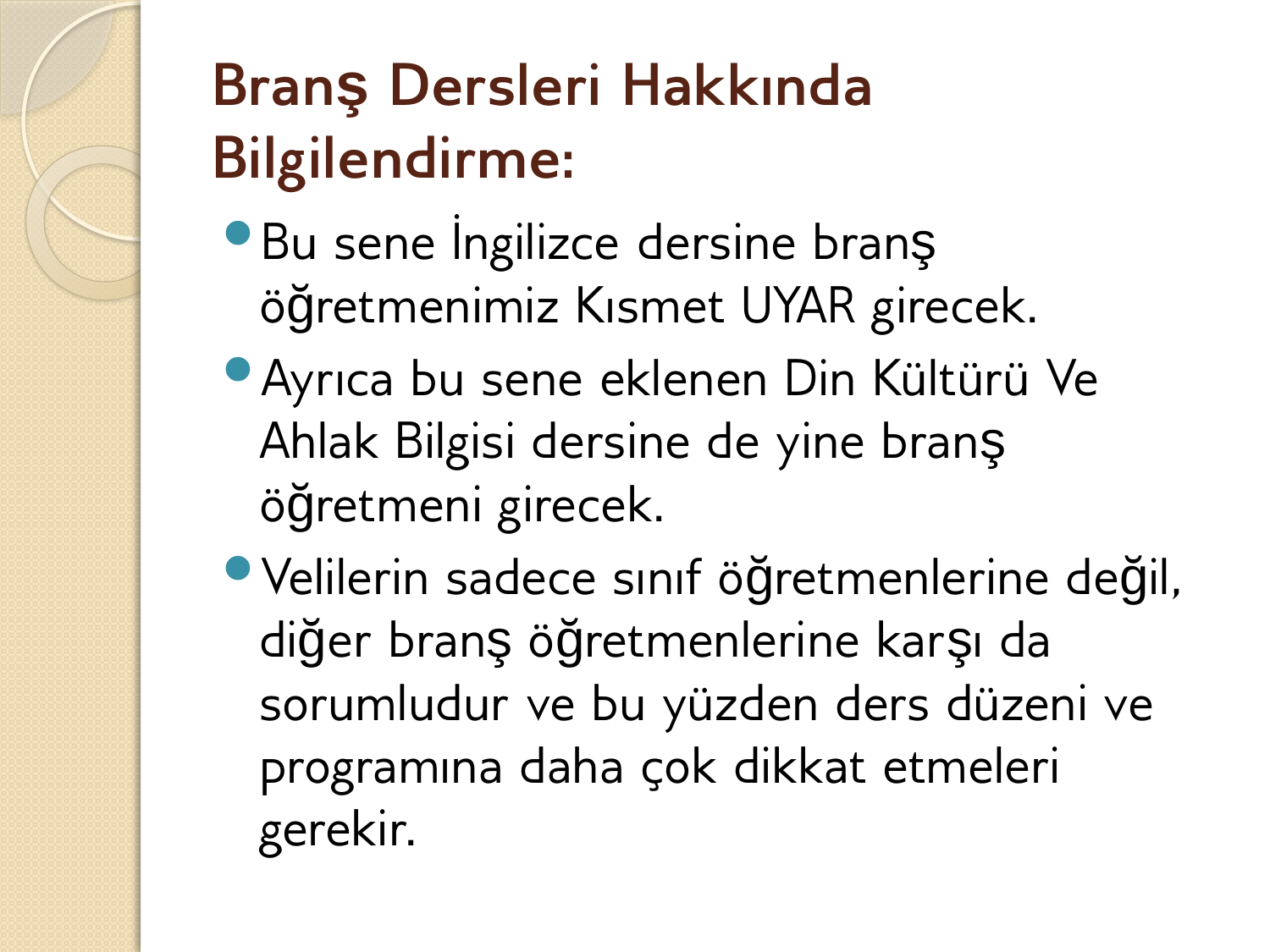

# Branş Dersleri Hakkında Bilgilendirme:
Bu sene İngilizce dersine branş öğretmenimiz Kısmet UYAR girecek.
Ayrıca bu sene eklenen Din Kültürü Ve Ahlak Bilgisi dersine de yine branş öğretmeni girecek.
Velilerin sadece sınıf öğretmenlerine değil, diğer branş öğretmenlerine karşı da sorumludur ve bu yüzden ders düzeni ve programına daha çok dikkat etmeleri gerekir.